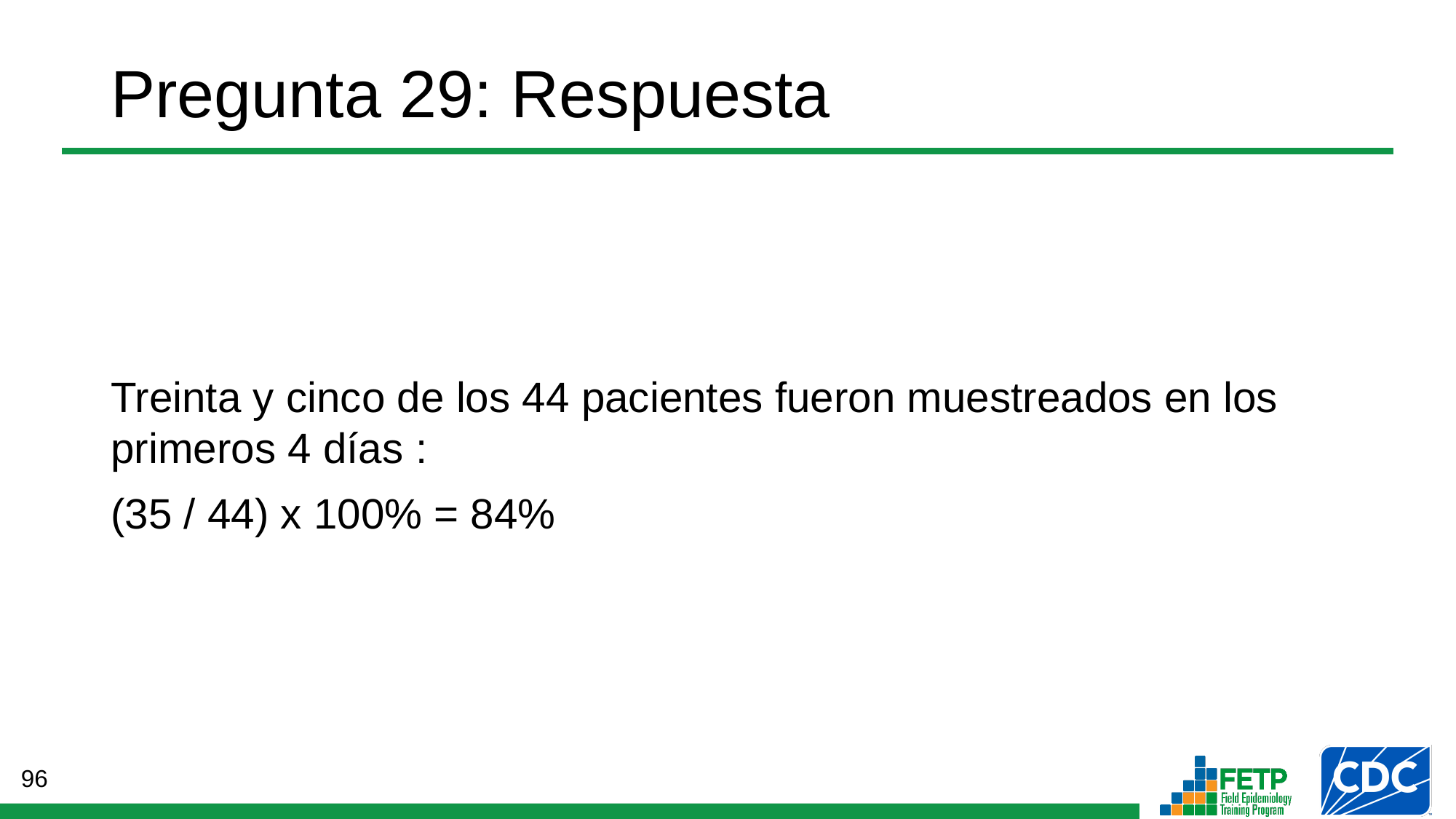

# Pregunta 29: Respuesta
Treinta y cinco de los 44 pacientes fueron muestreados en los primeros 4 días :
(35 / 44) x 100% = 84%